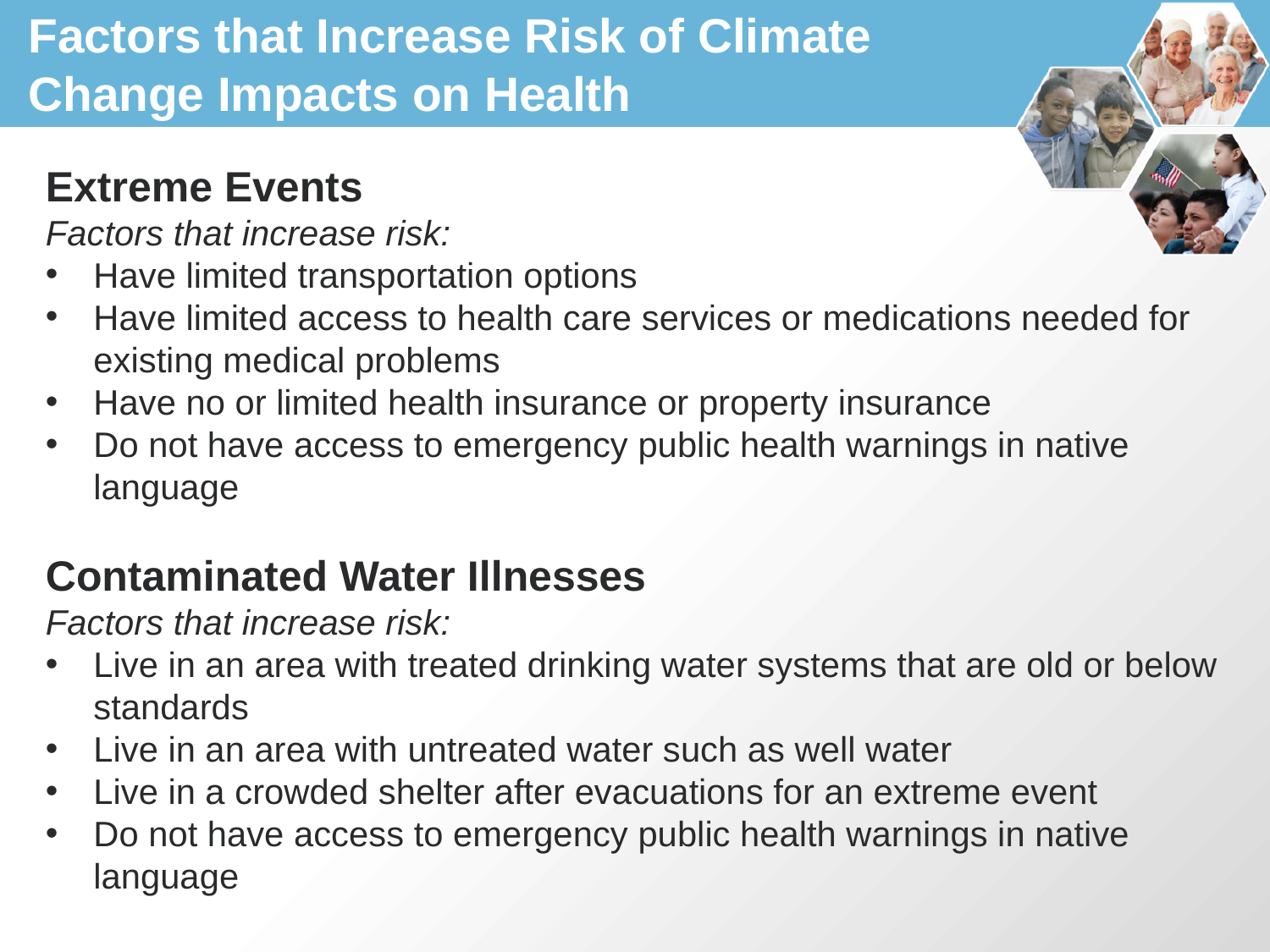

# Factors that Increase Risk of Climate Change Impacts on Health
Extreme Events
Factors that increase risk:
Have limited transportation options
Have limited access to health care services or medications needed for existing medical problems
Have no or limited health insurance or property insurance
Do not have access to emergency public health warnings in native language

Contaminated Water Illnesses
Factors that increase risk:
Live in an area with treated drinking water systems that are old or below standards
Live in an area with untreated water such as well water
Live in a crowded shelter after evacuations for an extreme event
Do not have access to emergency public health warnings in native language